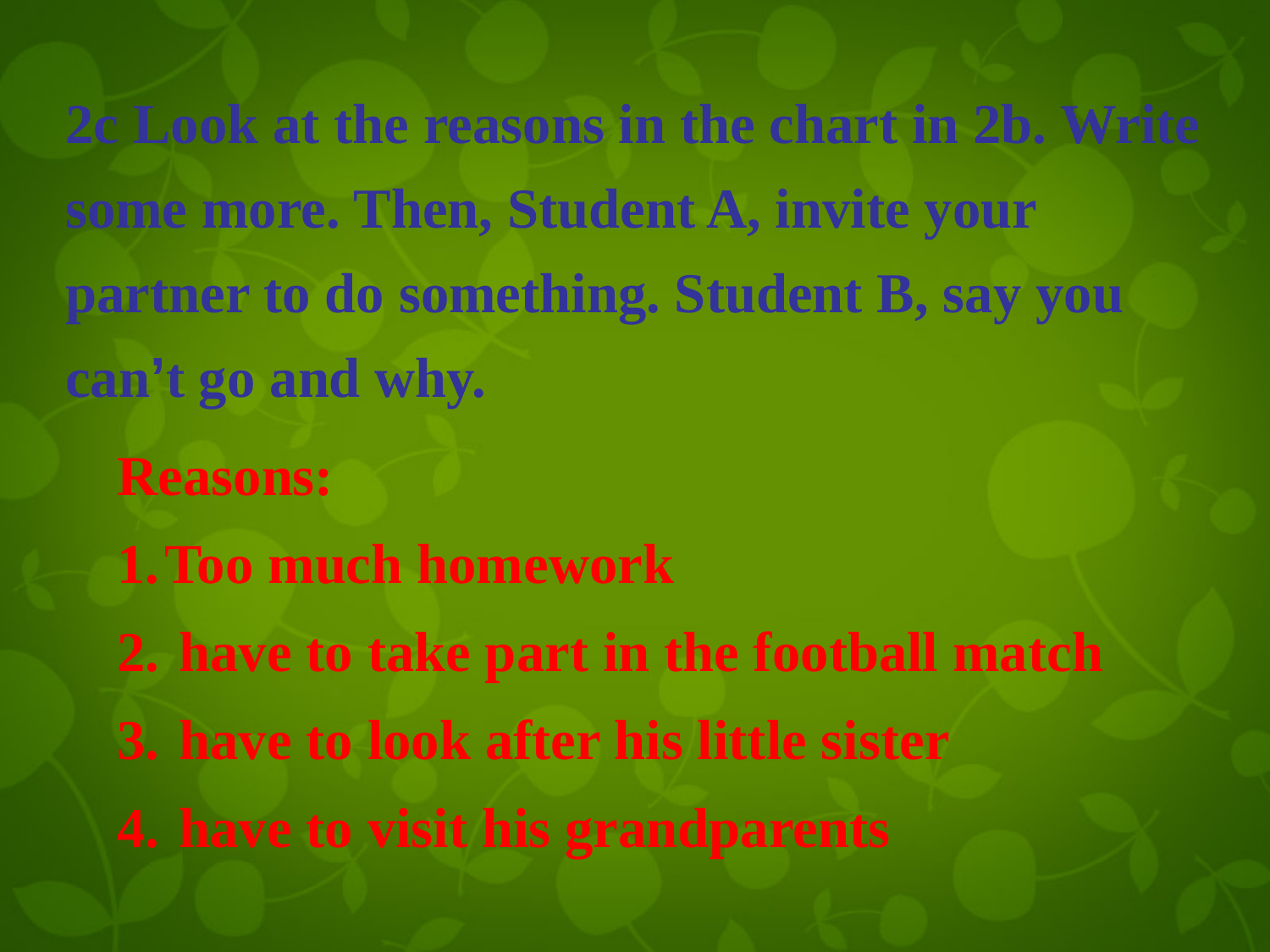

2c Look at the reasons in the chart in 2b. Write some more. Then, Student A, invite your partner to do something. Student B, say you can’t go and why.
Reasons:
Too much homework
 have to take part in the football match
 have to look after his little sister
 have to visit his grandparents